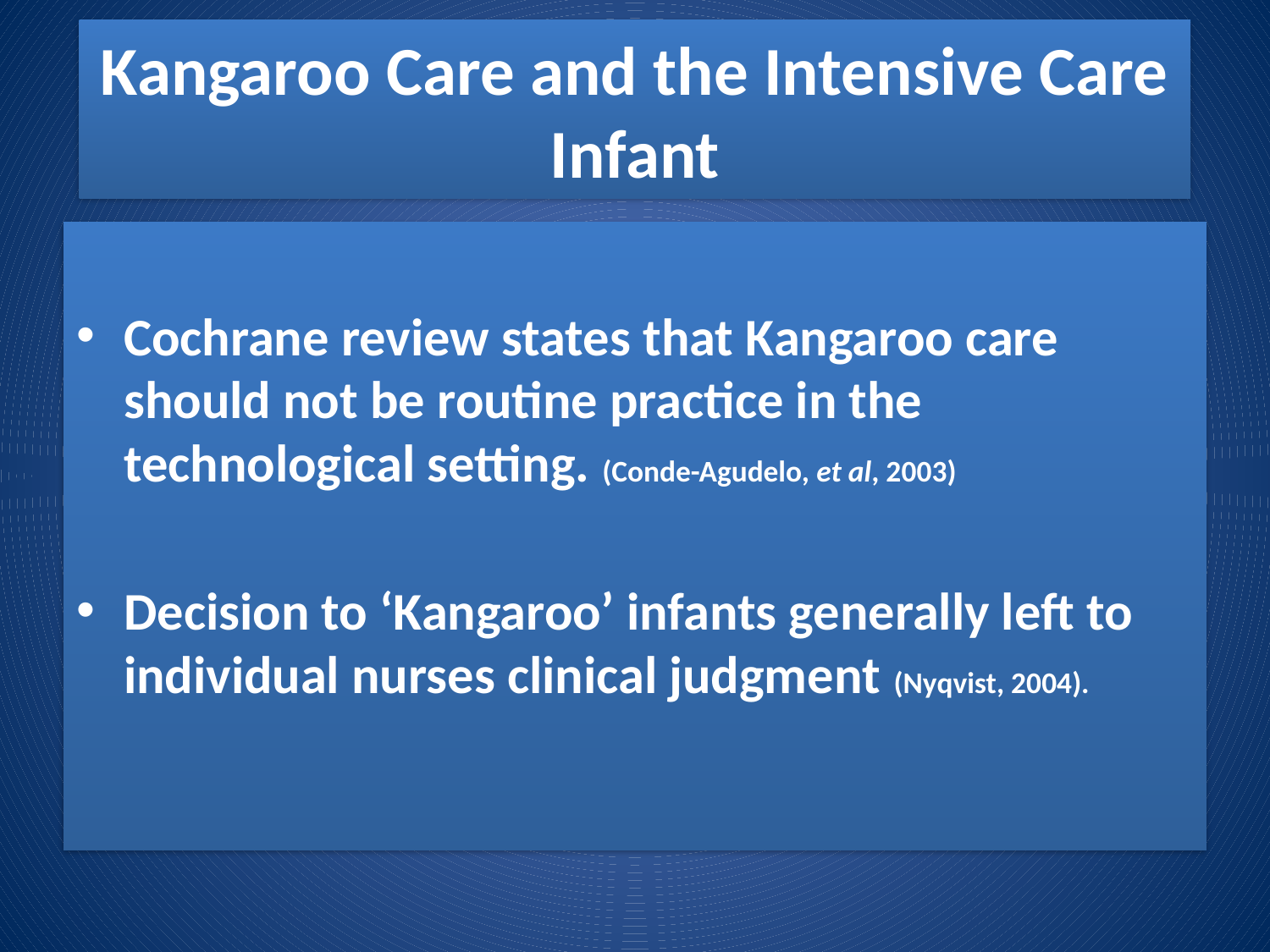

# Kangaroo Care and the Intensive Care Infant

Cochrane review states that Kangaroo care should not be routine practice in the technological setting. (Conde-Agudelo, et al, 2003)

Decision to ‘Kangaroo’ infants generally left to individual nurses clinical judgment (Nyqvist, 2004).